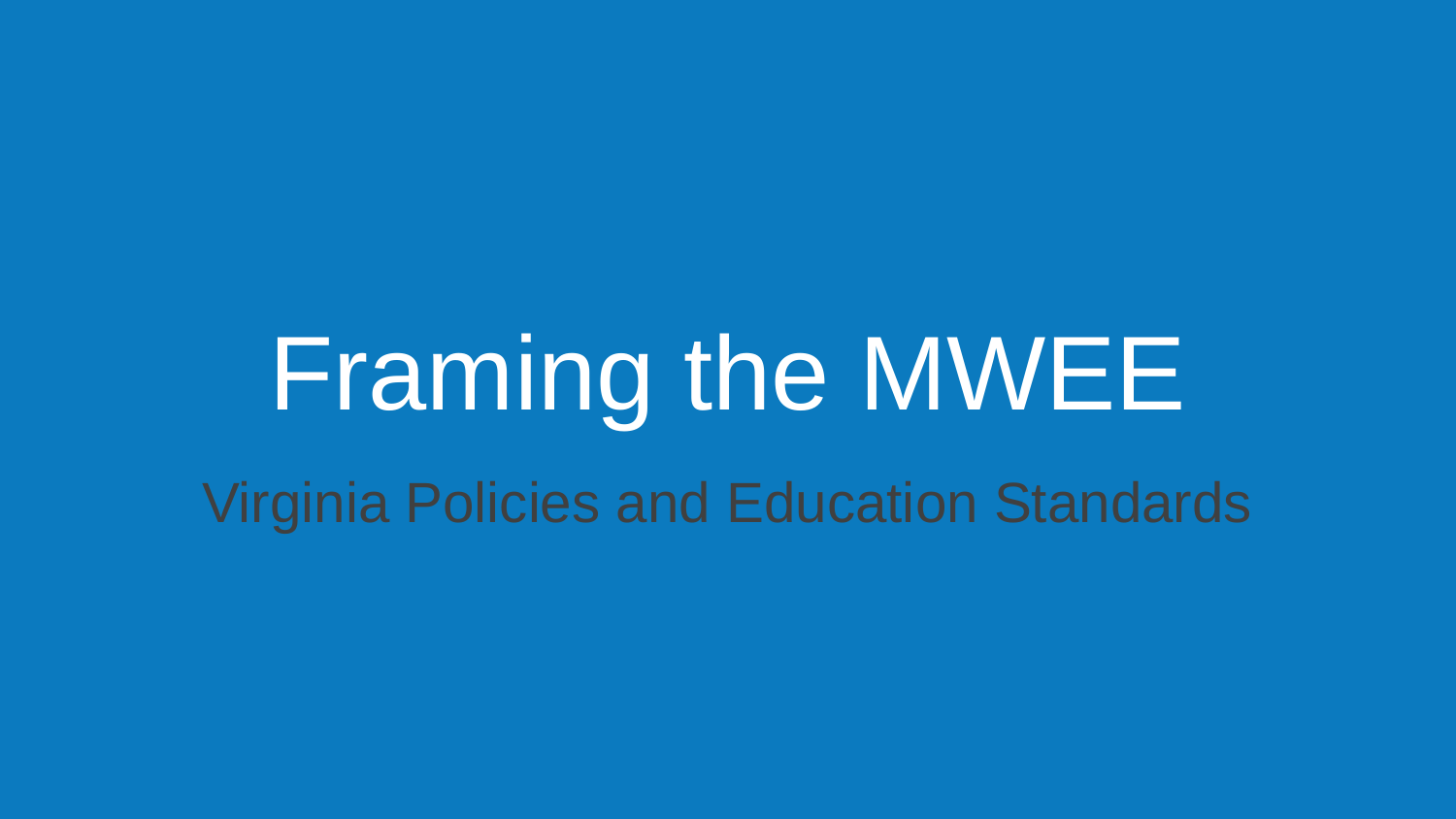

# Framing the MWEE
Virginia Policies and Education Standards